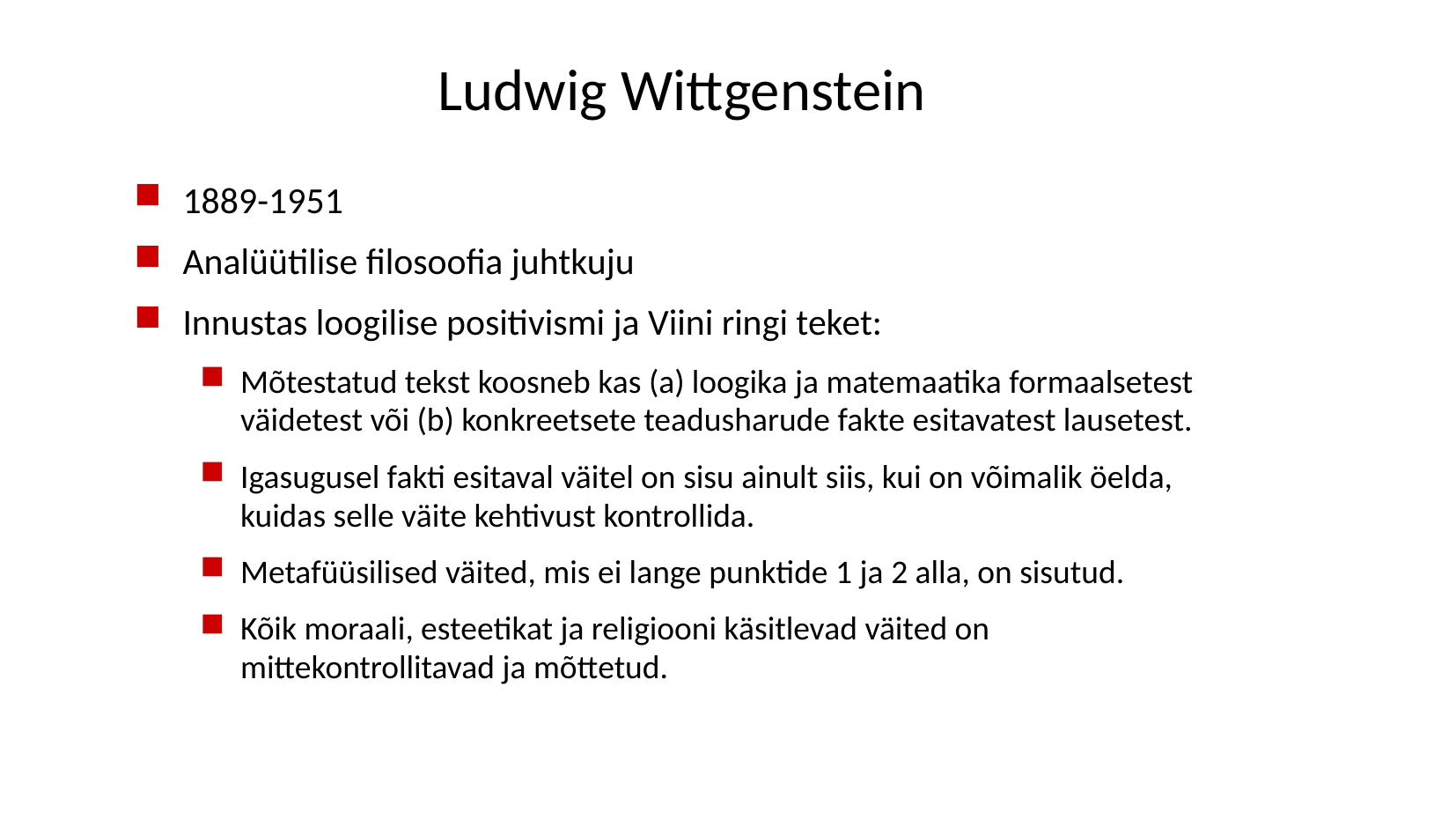

# Ludwig Wittgenstein

1889-1951
Analüütilise filosoofia juhtkuju
Innustas loogilise positivismi ja Viini ringi teket:
Mõtestatud tekst koosneb kas (a) loogika ja matemaatika formaalsetest väidetest või (b) konkreetsete teadusharude fakte esitavatest lausetest.
Igasugusel fakti esitaval väitel on sisu ainult siis, kui on võimalik öelda, kuidas selle väite kehtivust kontrollida.
Metafüüsilised väited, mis ei lange punktide 1 ja 2 alla, on sisutud.
Kõik moraali, esteetikat ja religiooni käsitlevad väited on mittekontrollitavad ja mõttetud.